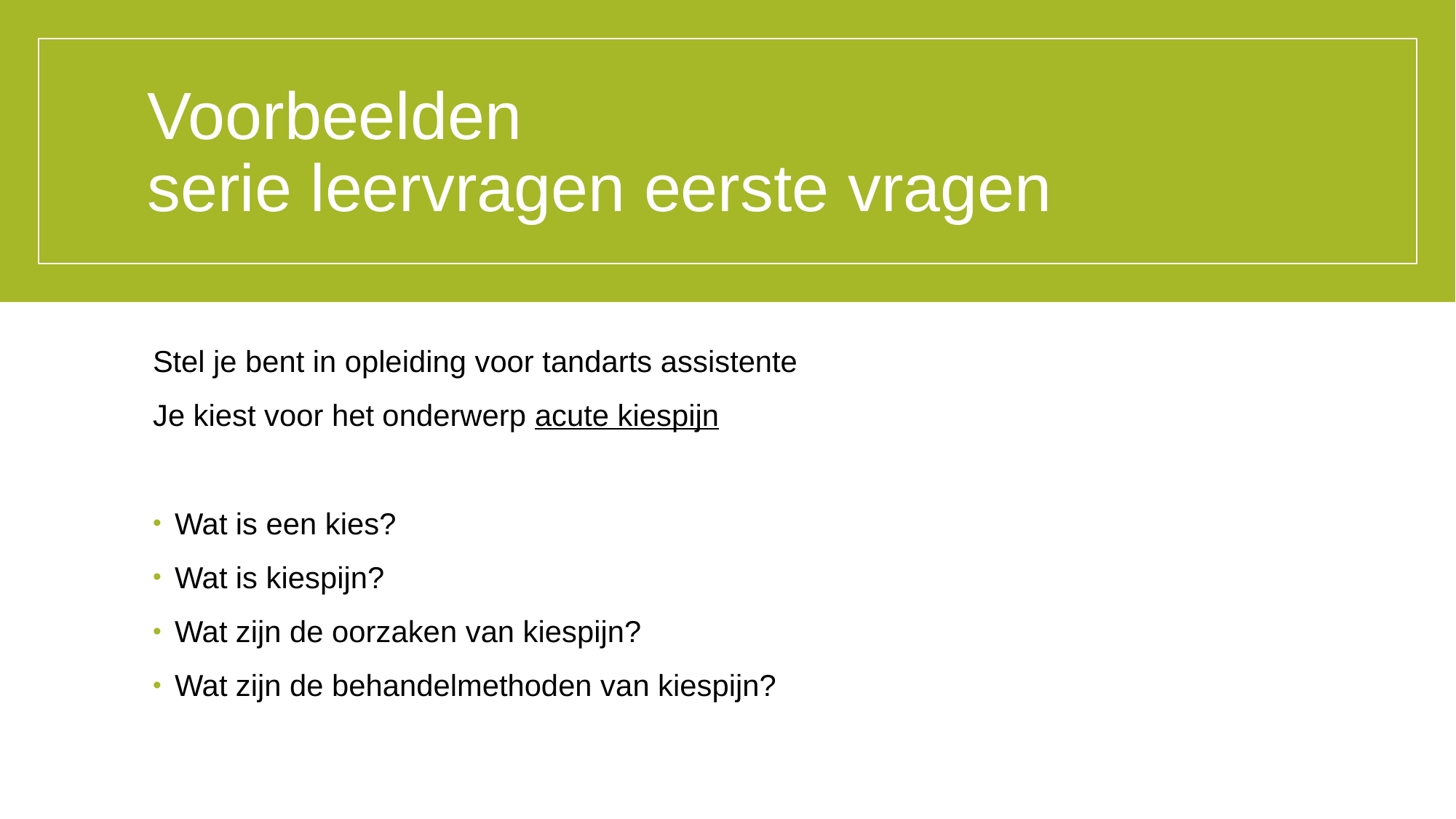

# Voorbeelden serie leervragen eerste vragen

Stel je bent in opleiding voor tandarts assistente
Je kiest voor het onderwerp acute kiespijn

Wat is een kies?
Wat is kiespijn?
Wat zijn de oorzaken van kiespijn?
Wat zijn de behandelmethoden van kiespijn?